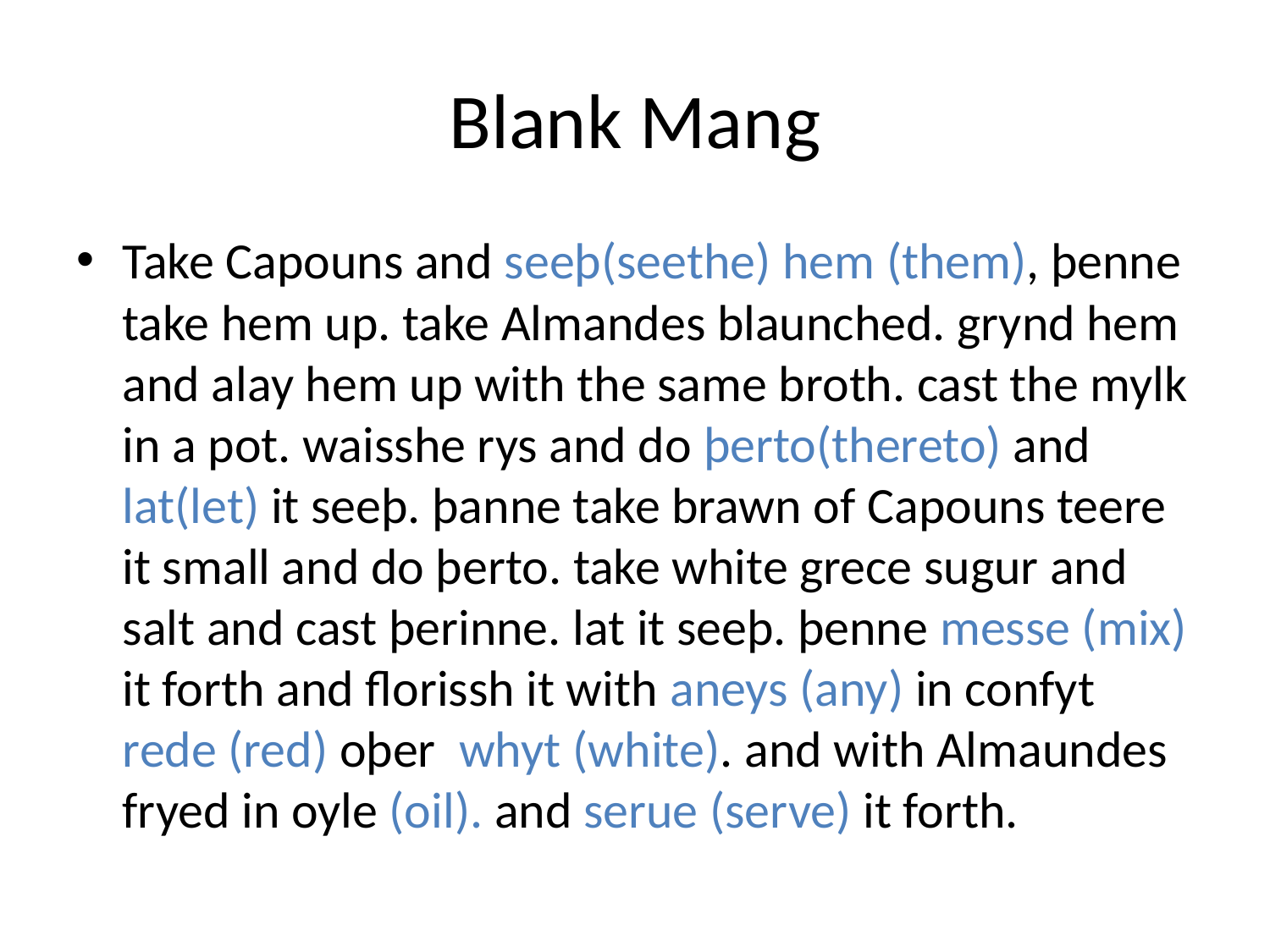

# Blank Mang
Take Capouns and seeþ(seethe) hem (them), þenne take hem up. take Almandes blaunched. grynd hem and alay hem up with the same broth. cast the mylk in a pot. waisshe rys and do þerto(thereto) and lat(let) it seeþ. þanne take brawn of Capouns teere it small and do þerto. take white grece sugur and salt and cast þerinne. lat it seeþ. þenne messe (mix) it forth and florissh it with aneys (any) in confyt rede (red) oþer  whyt (white). and with Almaundes fryed in oyle (oil). and serue (serve) it forth.